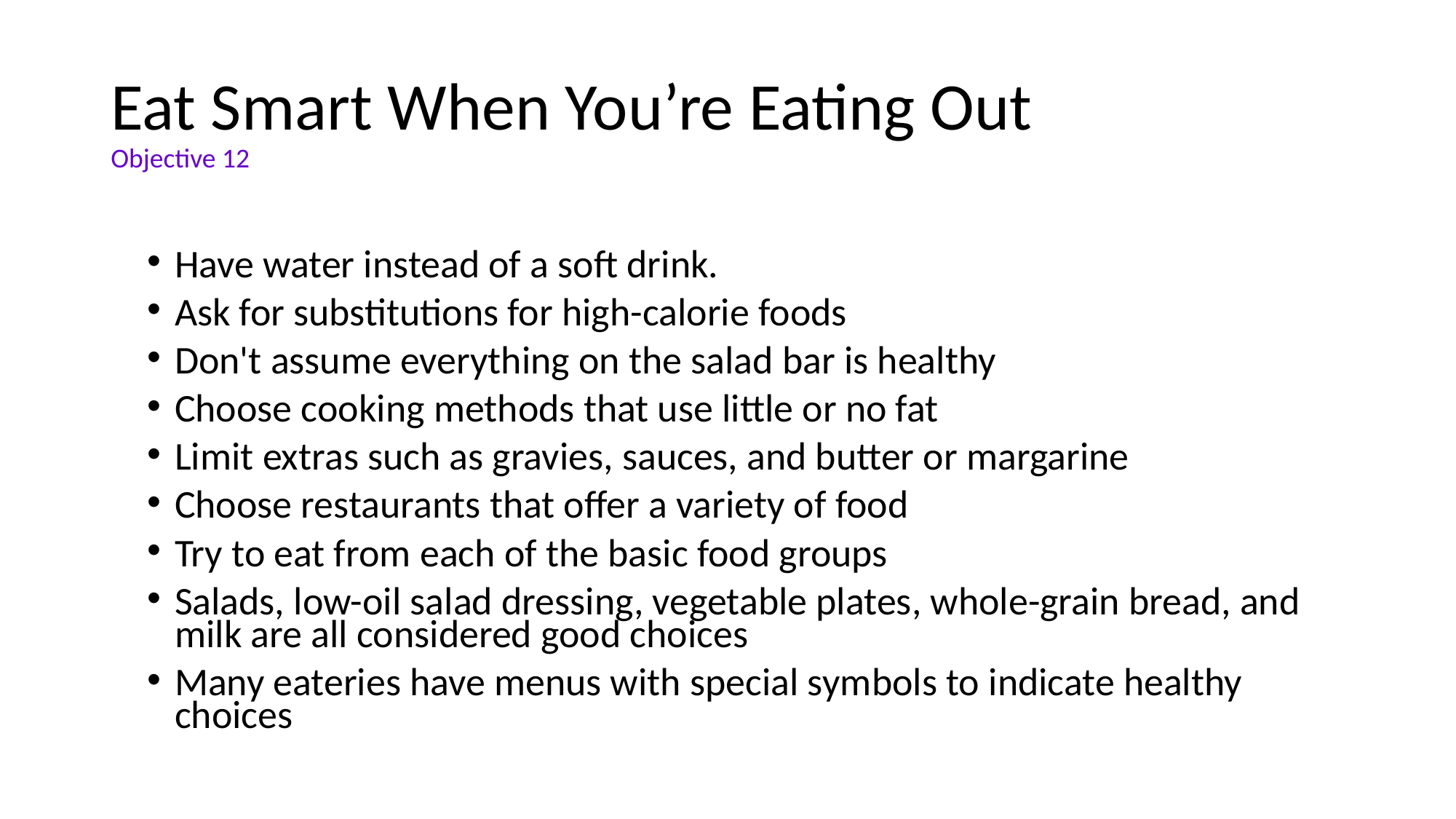

# Eat Smart When You’re Eating Out Objective 12
Have water instead of a soft drink.
Ask for substitutions for high-calorie foods
Don't assume everything on the salad bar is healthy
Choose cooking methods that use little or no fat
Limit extras such as gravies, sauces, and butter or margarine
Choose restaurants that offer a variety of food
Try to eat from each of the basic food groups
Salads, low-oil salad dressing, vegetable plates, whole-grain bread, and milk are all considered good choices
Many eateries have menus with special symbols to indicate healthy choices